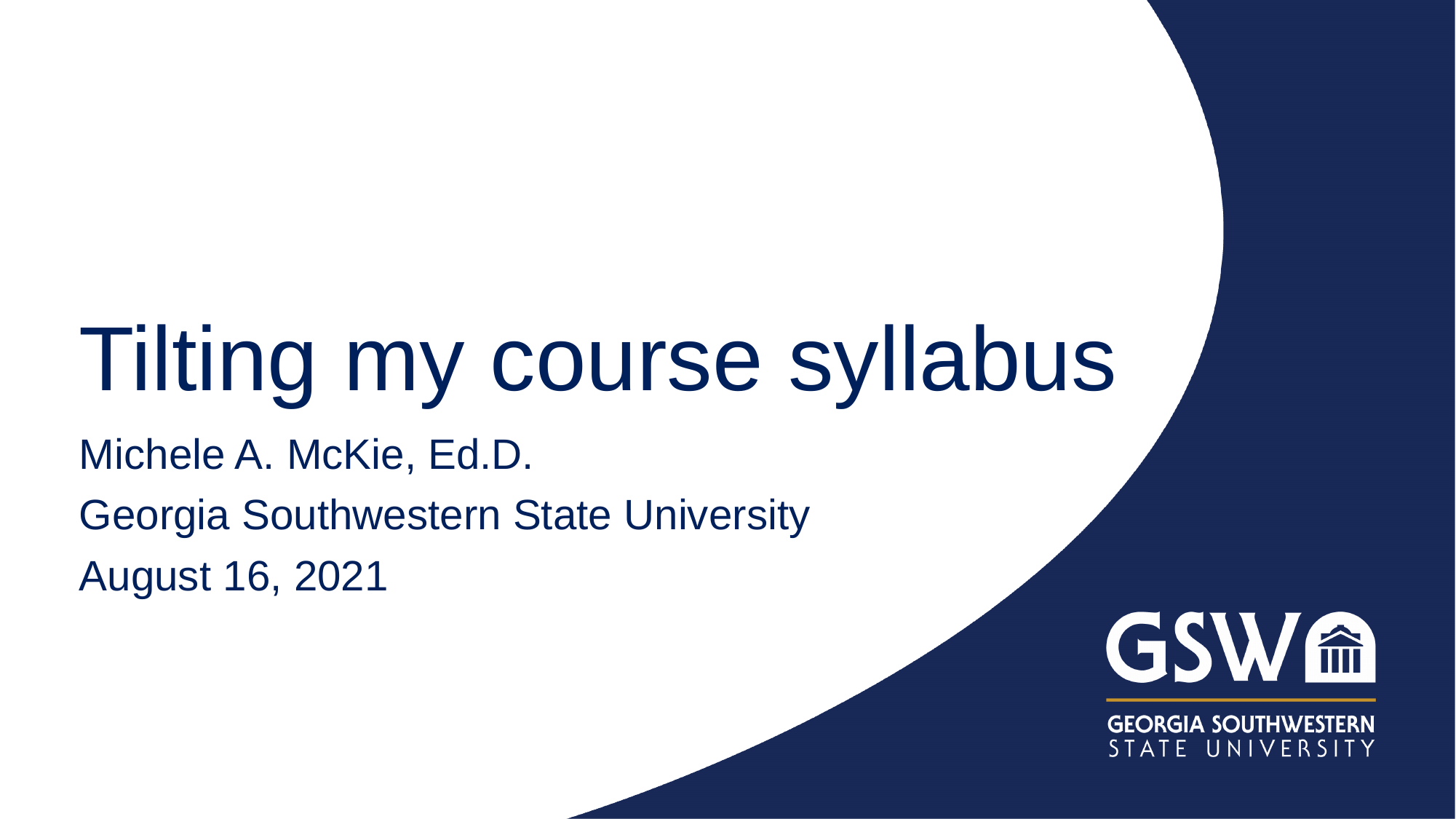

# Tilting my course syllabus
Michele A. McKie, Ed.D.
Georgia Southwestern State University
August 16, 2021